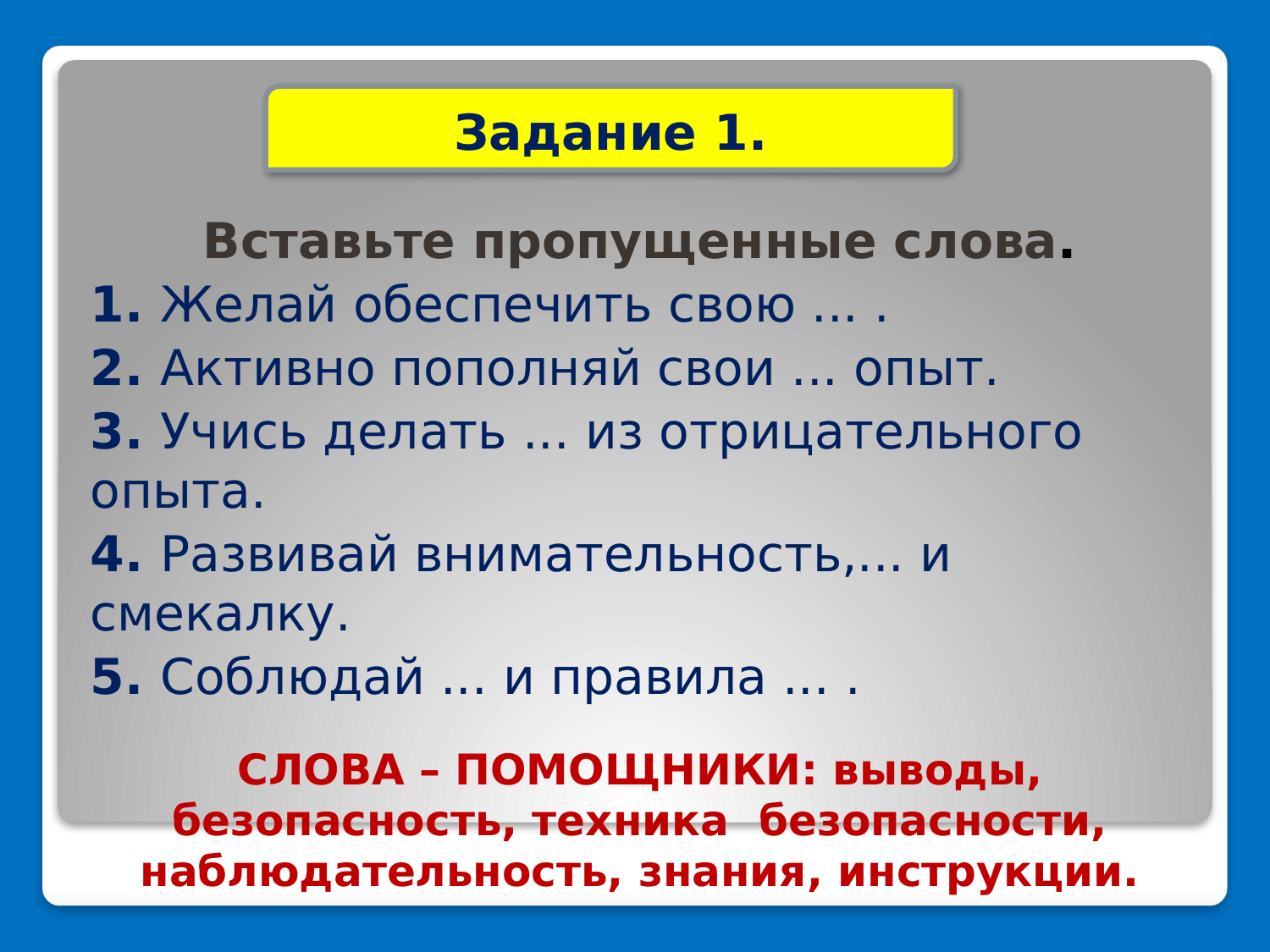

Задание 1.
Вставьте пропущенные слова.
1. Желай обеспечить свою ... .
2. Активно пополняй свои ... опыт.
3. Учись делать ... из отрицательного опыта.
4. Развивай внимательность,... и  смекалку.
5. Соблюдай ... и правила ... .

# СЛОВА – ПОМОЩНИКИ: выводы, безопасность, техника  безопасности, наблюдательность, знания, инструкции.